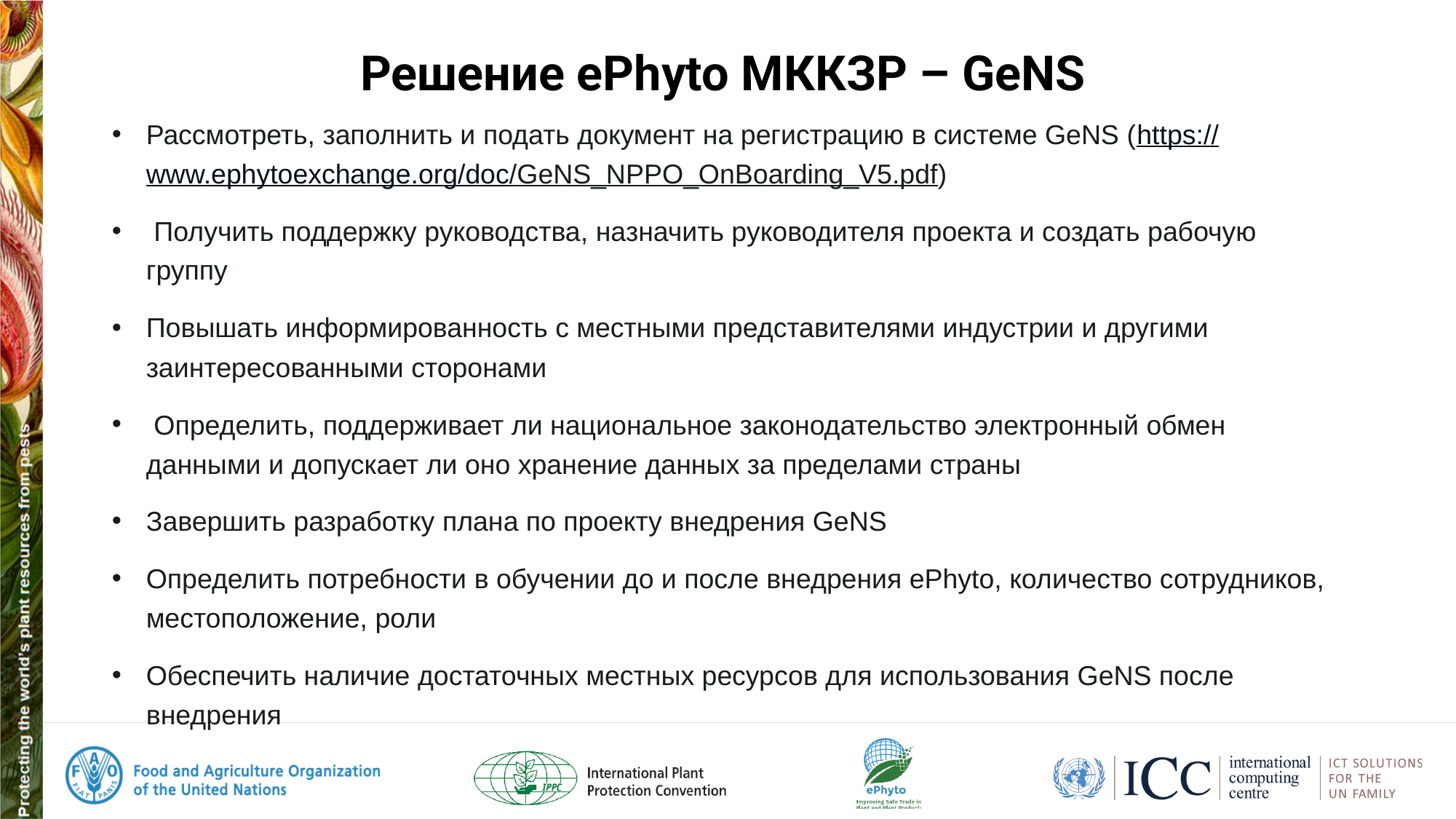

# Решение ePhyto МККЗР – GeNS
Рассмотреть, заполнить и подать документ на регистрацию в системе GeNS (https://www.ephytoexchange.org/doc/GeNS_NPPO_OnBoarding_V5.pdf)
 Получить поддержку руководства, назначить руководителя проекта и создать рабочую группу
Повышать информированность с местными представителями индустрии и другими заинтересованными сторонами
 Определить, поддерживает ли национальное законодательство электронный обмен данными и допускает ли оно хранение данных за пределами страны
Завершить разработку плана по проекту внедрения GeNS
Определить потребности в обучении до и после внедрения ePhyto, количество сотрудников, местоположение, роли
Обеспечить наличие достаточных местных ресурсов для использования GeNS после внедрения